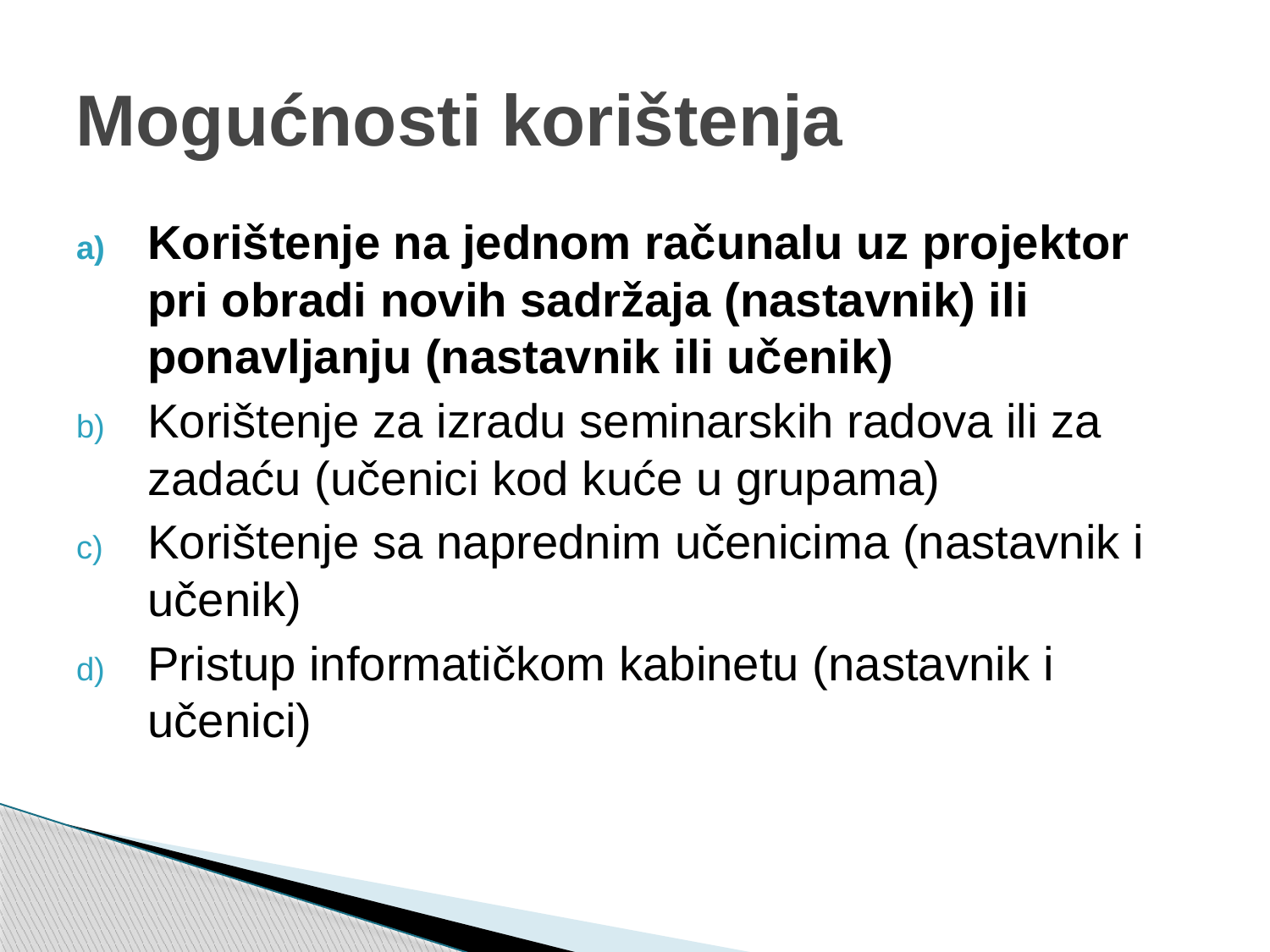

# Mogućnosti korištenja
Korištenje na jednom računalu uz projektor pri obradi novih sadržaja (nastavnik) ili ponavljanju (nastavnik ili učenik)
Korištenje za izradu seminarskih radova ili za zadaću (učenici kod kuće u grupama)
Korištenje sa naprednim učenicima (nastavnik i učenik)
Pristup informatičkom kabinetu (nastavnik i učenici)